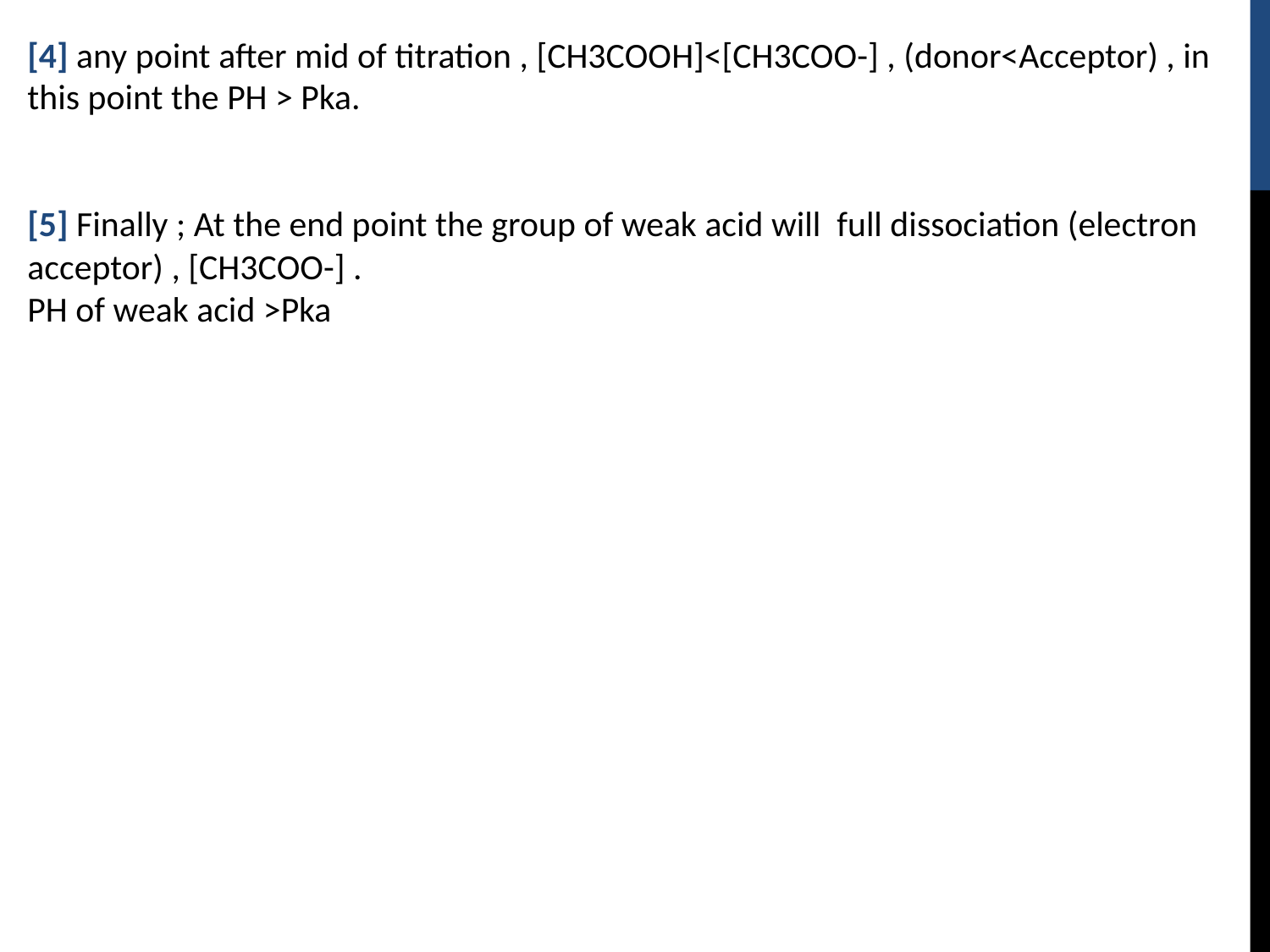

[4] any point after mid of titration , [CH3COOH]<[CH3COO-] , (donor<Acceptor) , in this point the PH > Pka.

[5] Finally ; At the end point the group of weak acid will  full dissociation (electron acceptor) , [CH3COO-] .
PH of weak acid >Pka